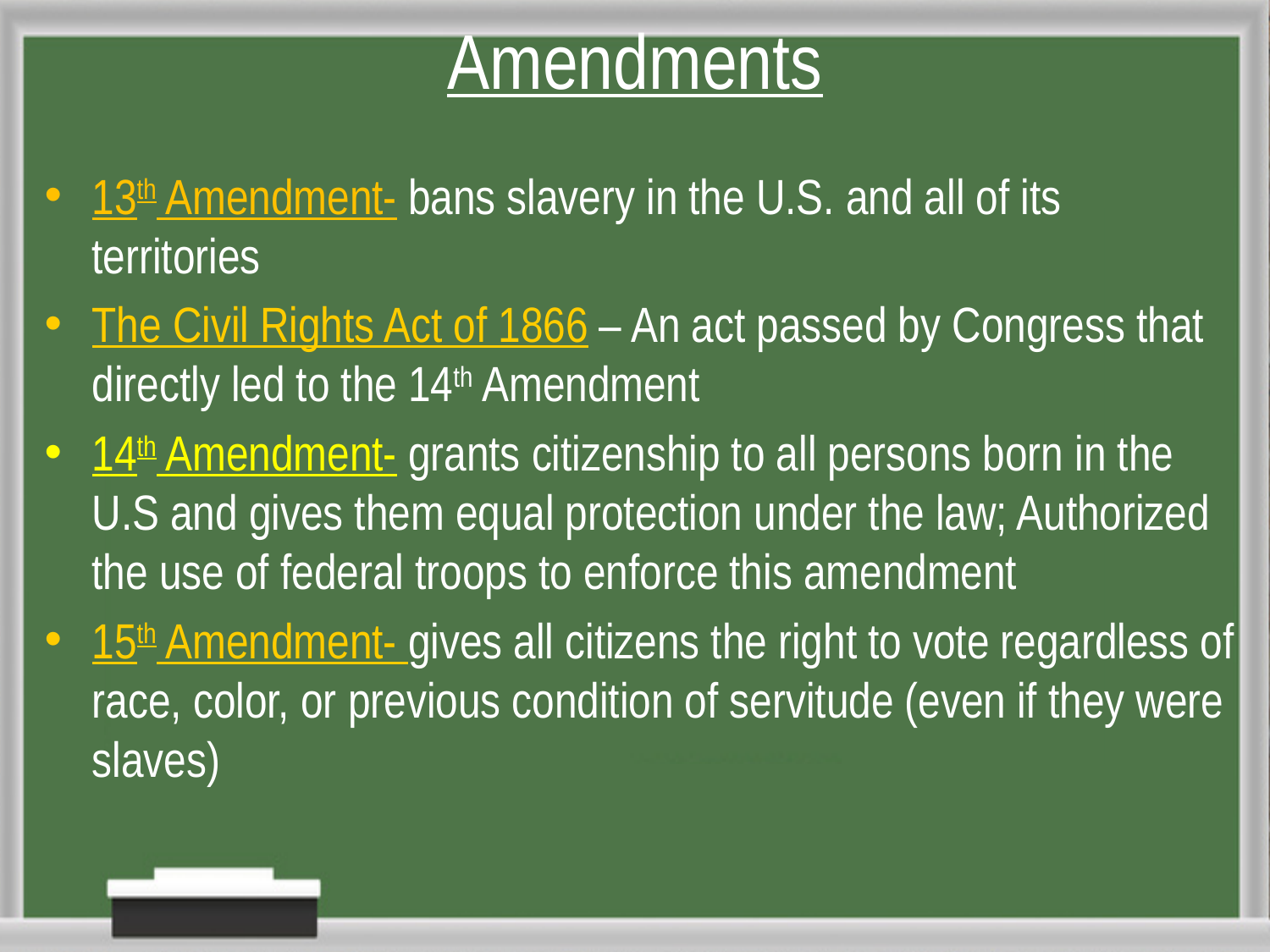

# Amendments
13th Amendment- bans slavery in the U.S. and all of its territories
The Civil Rights Act of 1866 – An act passed by Congress that directly led to the 14th Amendment
14th Amendment- grants citizenship to all persons born in the U.S and gives them equal protection under the law; Authorized the use of federal troops to enforce this amendment
15th Amendment- gives all citizens the right to vote regardless of race, color, or previous condition of servitude (even if they were slaves)